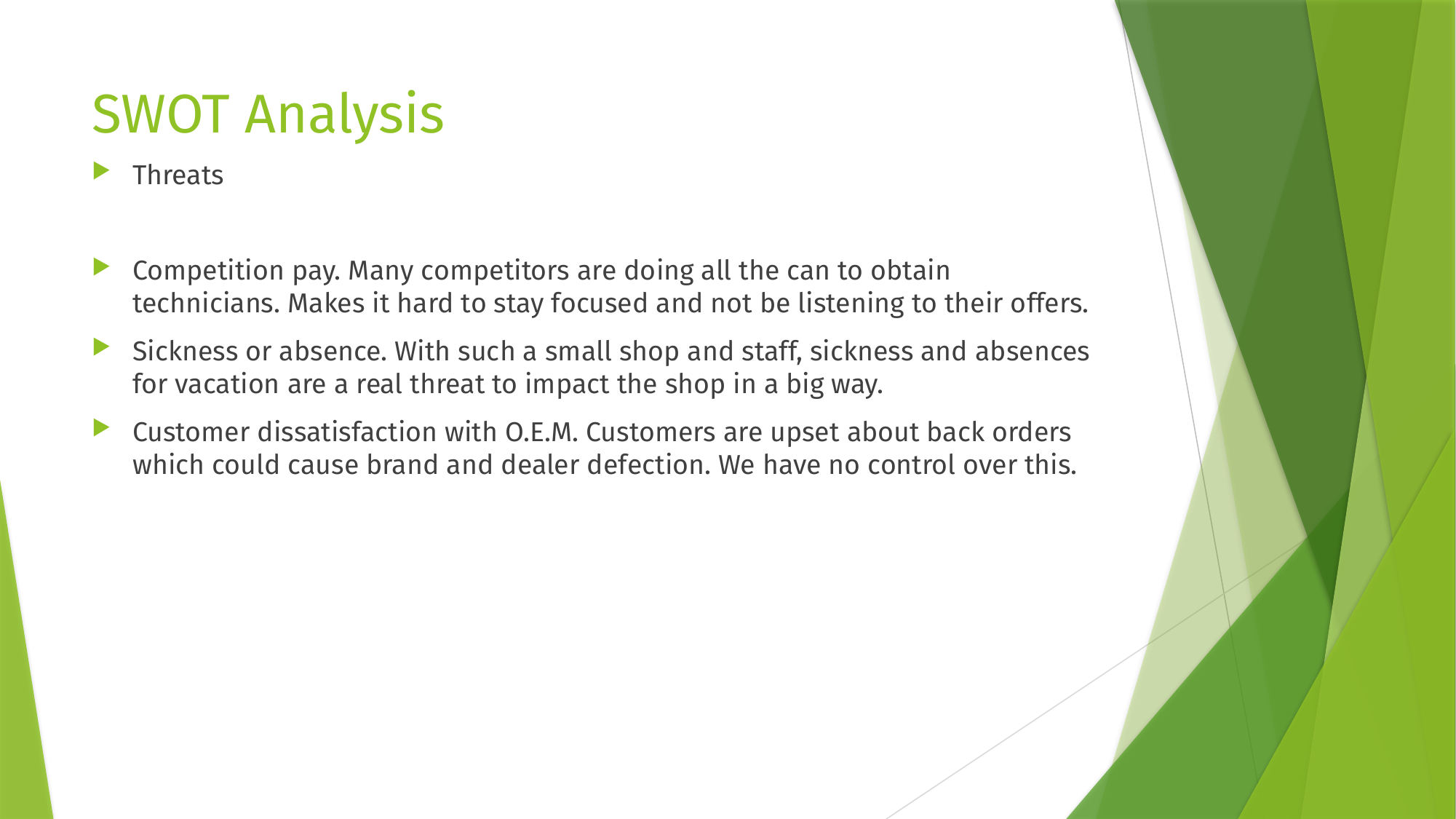

# SWOT Analysis
Threats

Competition pay. Many competitors are doing all the can to obtain technicians. Makes it hard to stay focused and not be listening to their offers.
Sickness or absence. With such a small shop and staff, sickness and absences for vacation are a real threat to impact the shop in a big way.
Customer dissatisfaction with O.E.M. Customers are upset about back orders which could cause brand and dealer defection. We have no control over this.